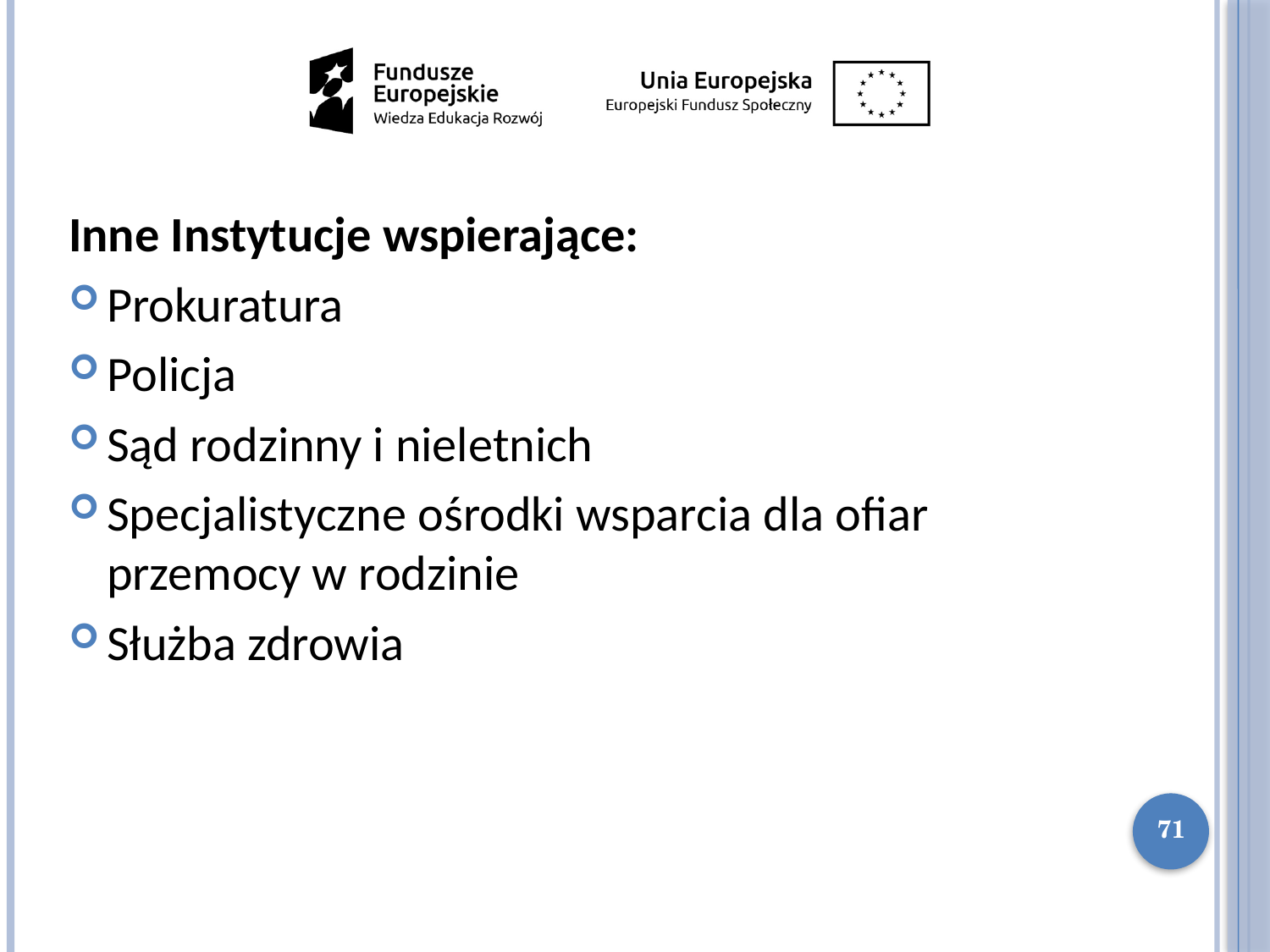

Inne Instytucje wspierające:
Prokuratura
Policja
Sąd rodzinny i nieletnich
Specjalistyczne ośrodki wsparcia dla ofiar przemocy w rodzinie
Służba zdrowia

71